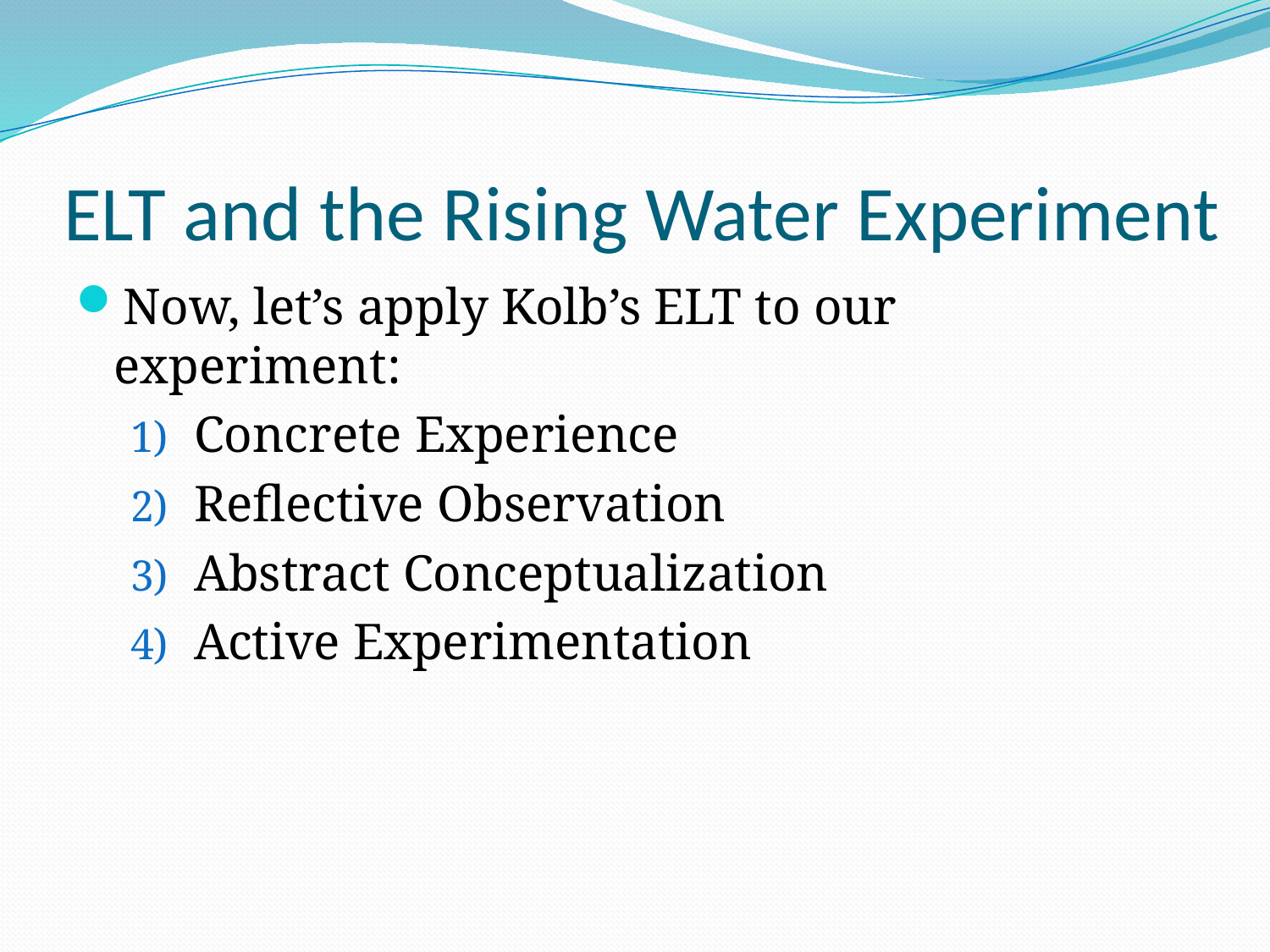

# ELT and the Rising Water Experiment
Now, let’s apply Kolb’s ELT to our experiment:
Concrete Experience
Reflective Observation
Abstract Conceptualization
Active Experimentation